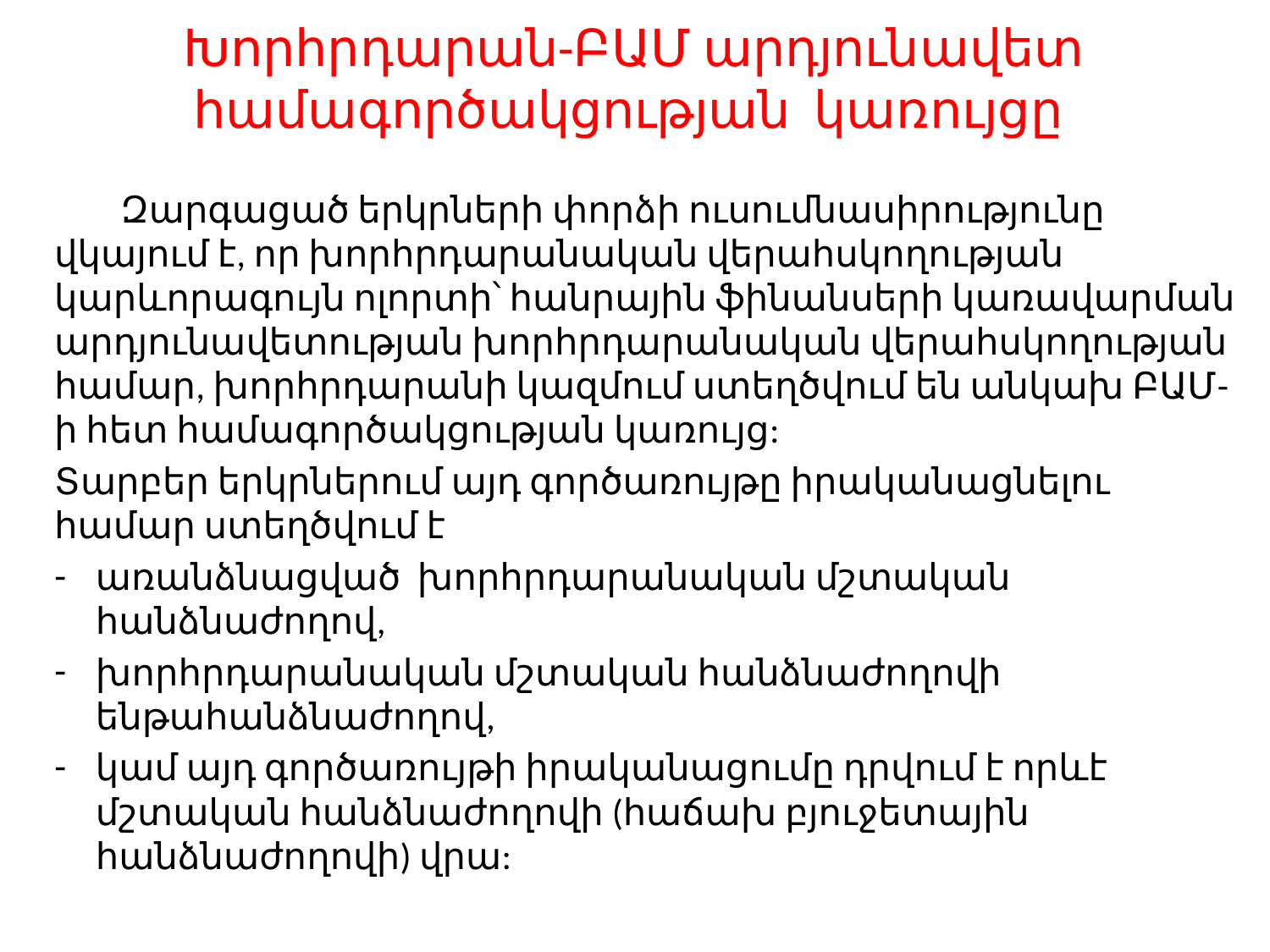

Խորհրդարան-ԲԱՄ արդյունավետ համագործակցության  կառույցը
        Զարգացած երկրների փորձի ուսումնասիրությունը վկայում է, որ խորհրդարանական վերահսկողության կարևորագույն ոլորտի՝ հանրային ֆինանսերի կառավարման արդյունավետության խորհրդարանական վերահսկողության համար, խորհրդարանի կազմում ստեղծվում են անկախ ԲԱՄ-ի հետ համագործակցության կառույց:
Տարբեր երկրներում այդ գործառույթը իրականացնելու համար ստեղծվում է
առանձնացված  խորհրդարանական մշտական հանձնաժողով,
խորհրդարանական մշտական հանձնաժողովի ենթահանձնաժողով,
կամ այդ գործառույթի իրականացումը դրվում է որևէ մշտական հանձնաժողովի (հաճախ բյուջետային հանձնաժողովի) վրա: